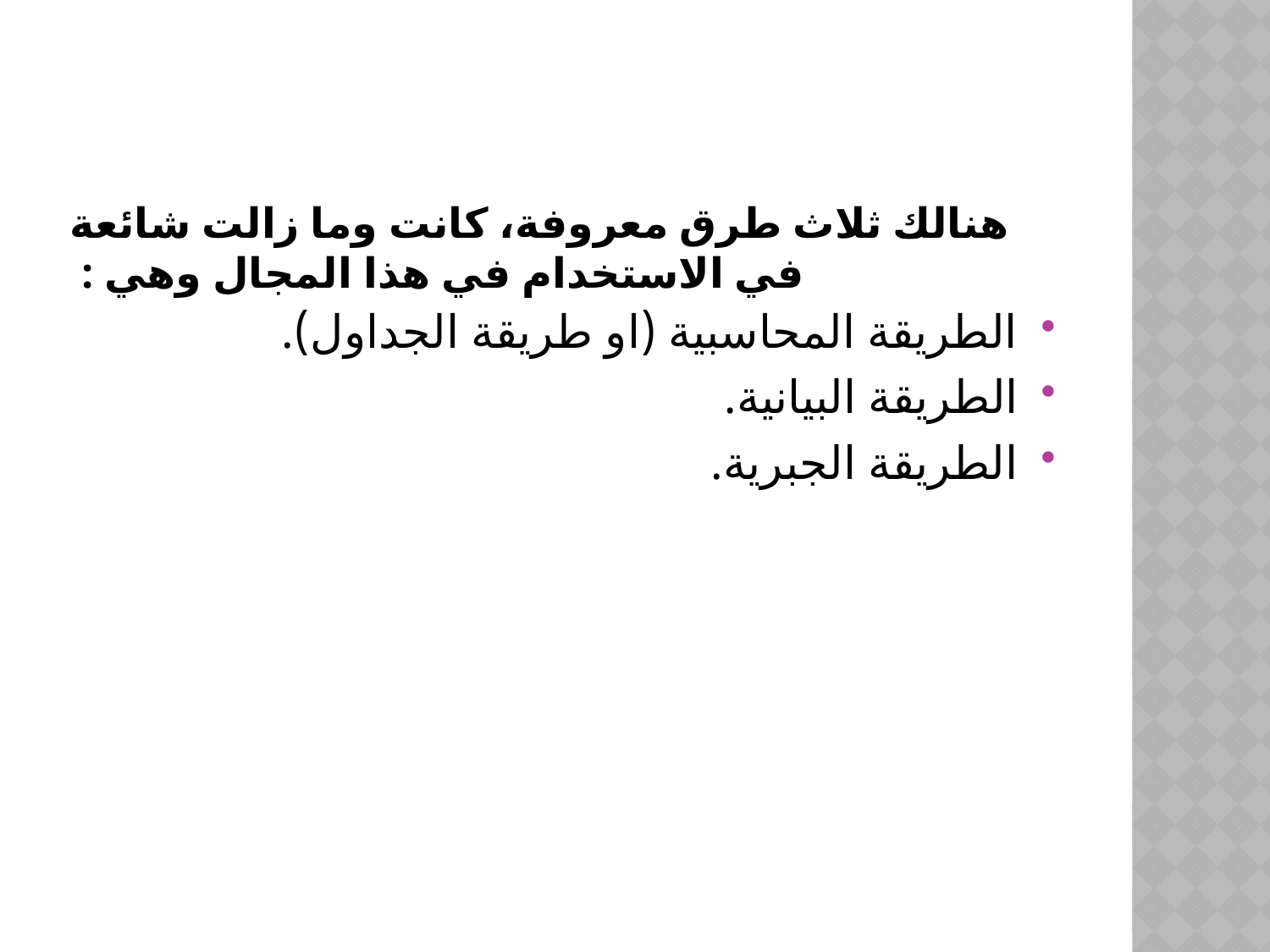

# هنالك ثلاث طرق معروفة، كانت وما زالت شائعة في الاستخدام في هذا المجال وهي :
الطريقة المحاسبية (او طريقة الجداول).
الطريقة البيانية.
الطريقة الجبرية.